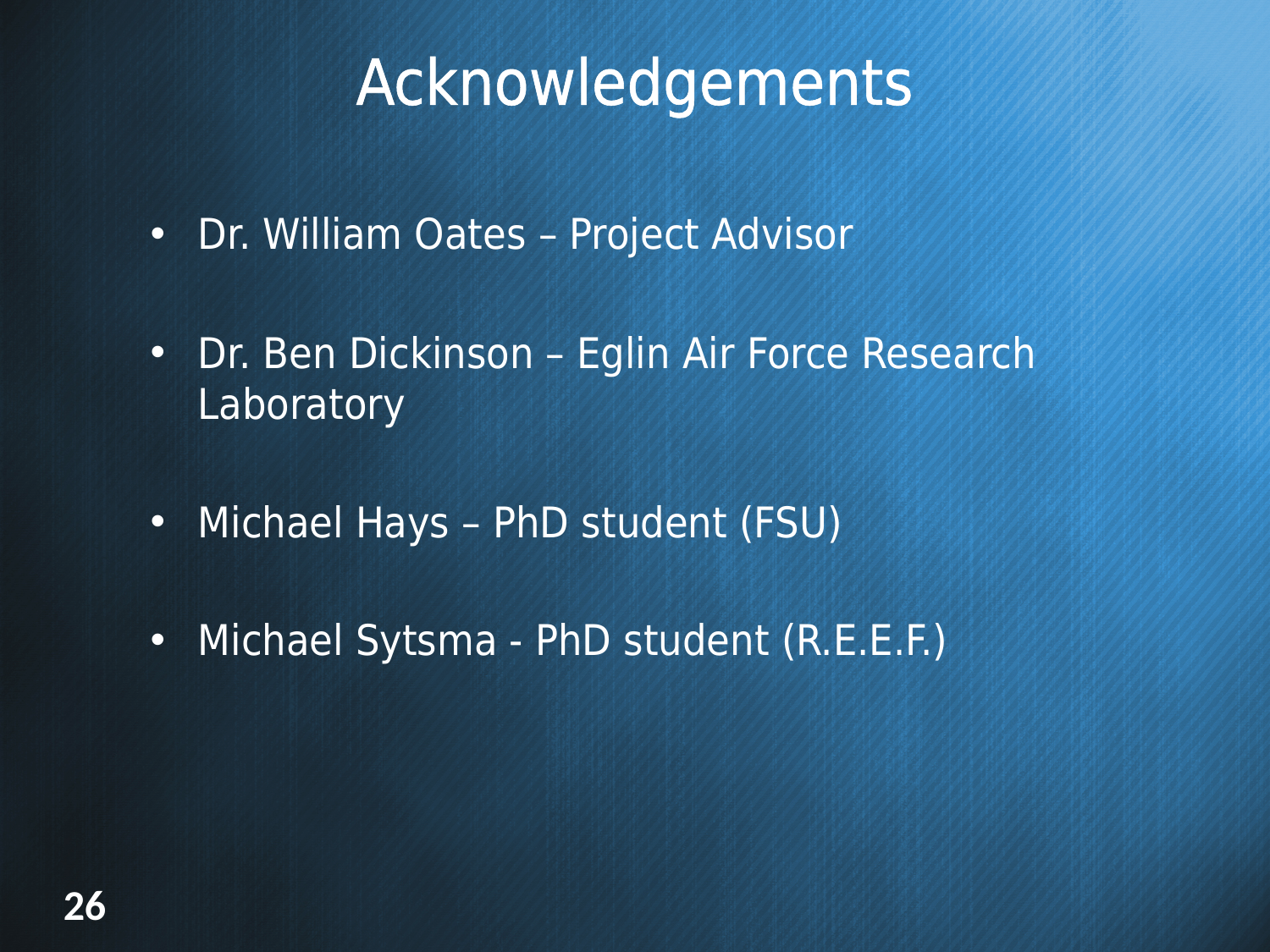

# Acknowledgements
Dr. William Oates – Project Advisor

Dr. Ben Dickinson – Eglin Air Force Research Laboratory

Michael Hays – PhD student (FSU)

Michael Sytsma - PhD student (R.E.E.F.)

26